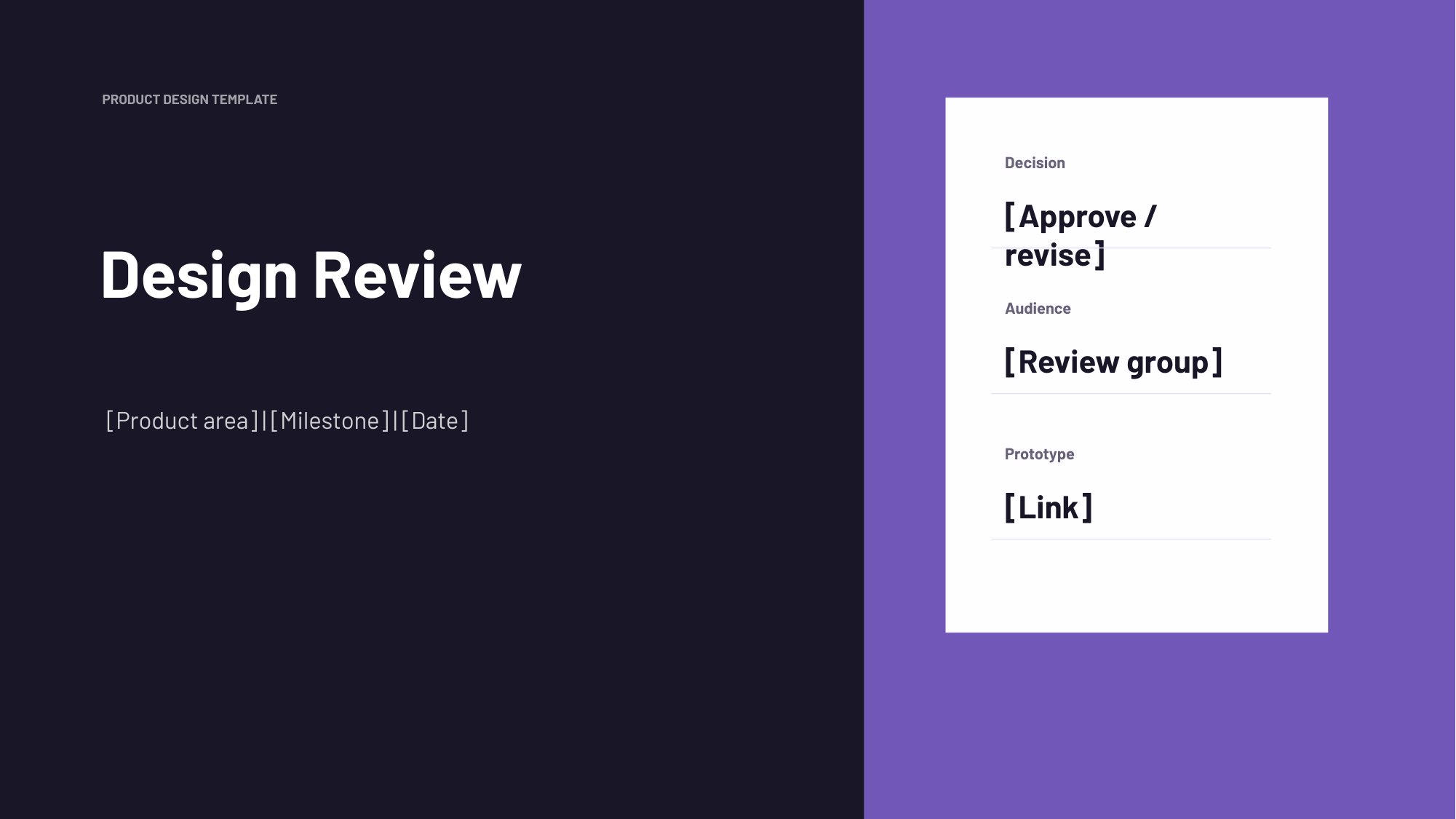

PRODUCT DESIGN TEMPLATE

Decision
[Approve / revise]
Design Review

Audience
[Review group]

[Product area] | [Milestone] | [Date]
Prototype
[Link]